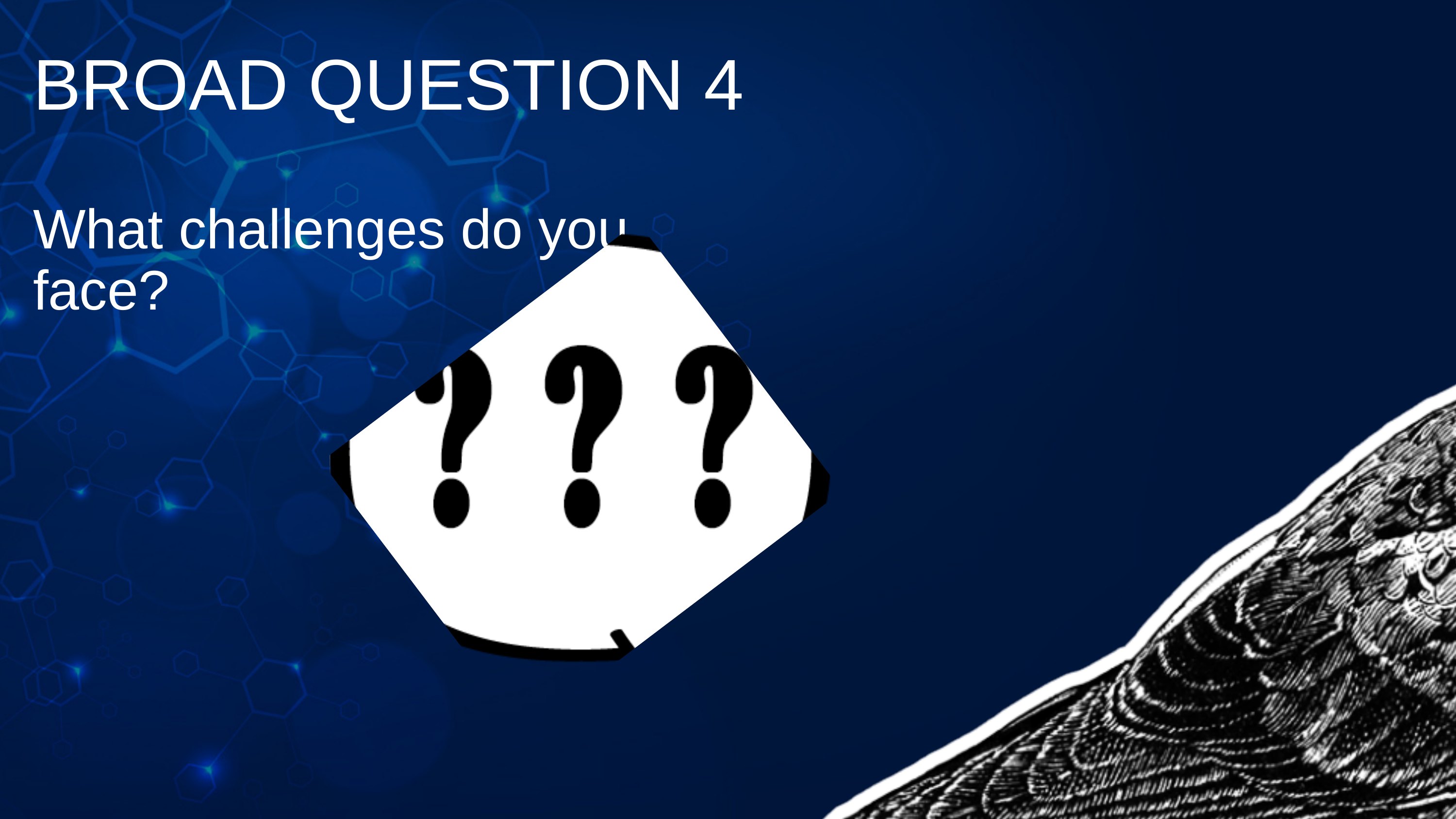

BROAD QUESTION 4

What challenges do you face?